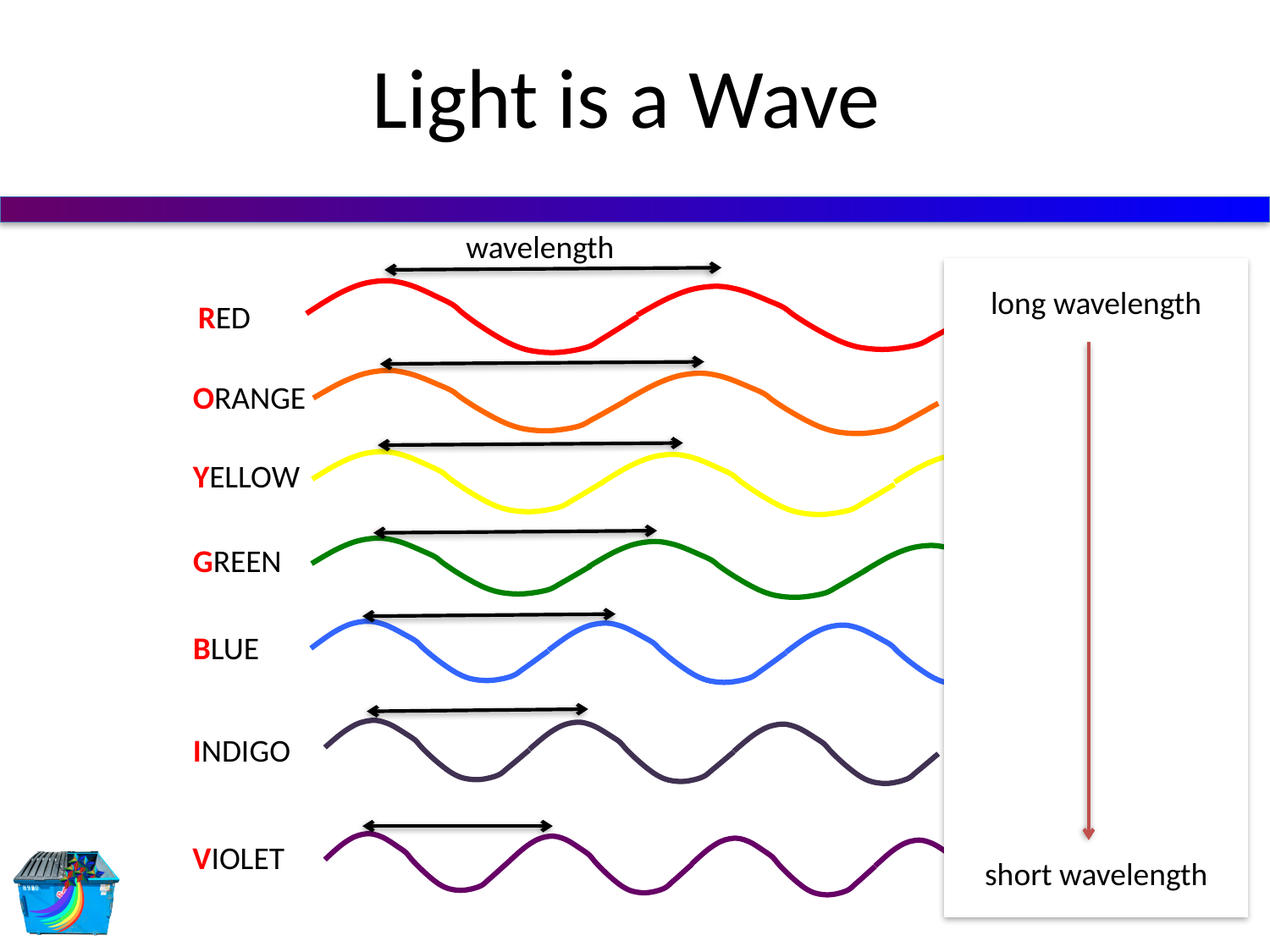

Light is a Wave
wavelength
long wavelength

short wavelength

RED

ORANGE
YELLOW

GREEN

BLUE

INDIGO
VIOLET